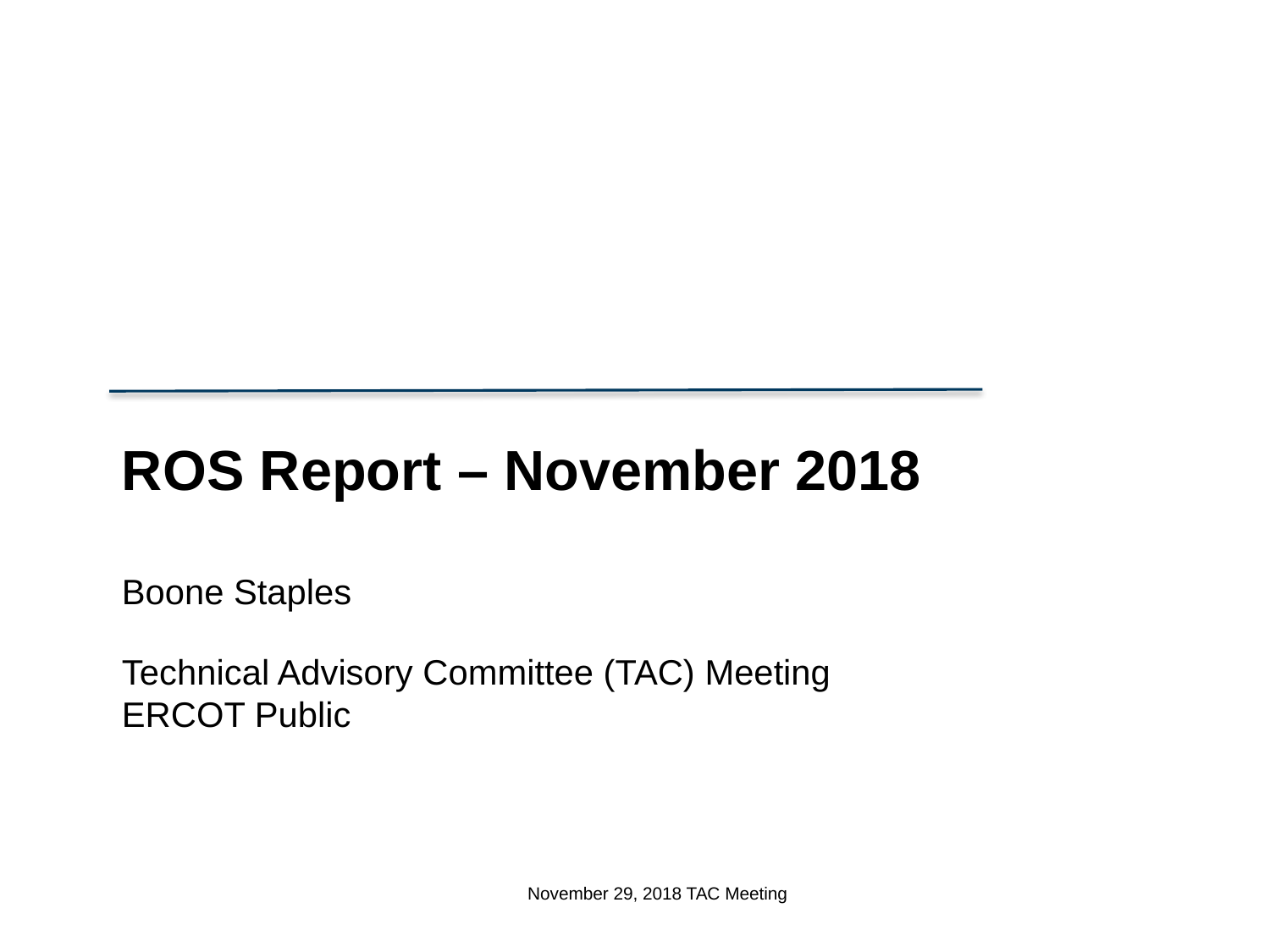

ROS Report – November 2018

Boone Staples

Technical Advisory Committee (TAC) Meeting
ERCOT Public

November 29, 2018 TAC Meeting